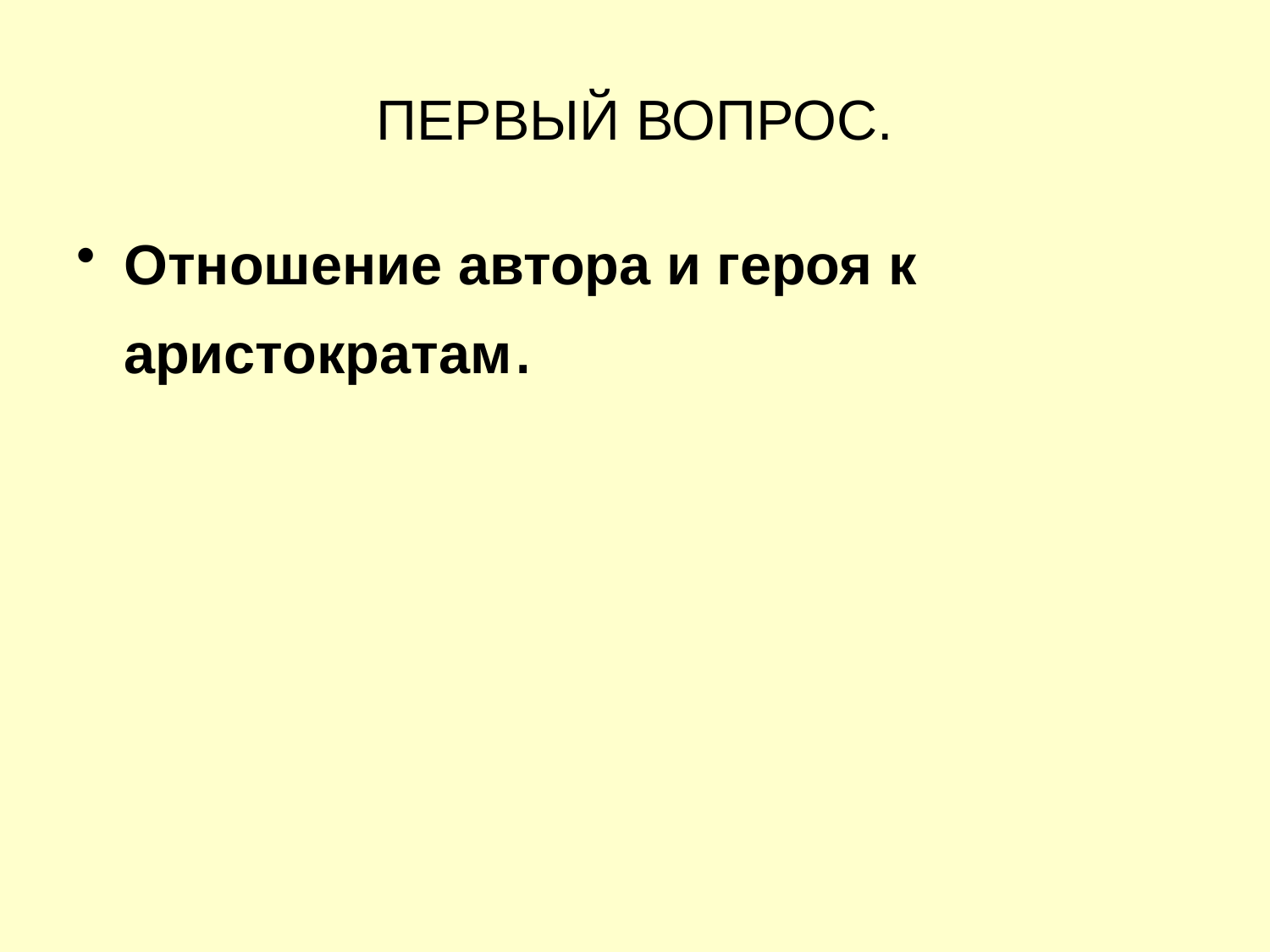

# ПЕРВЫЙ ВОПРОС.
Отношение автора и героя к аристократам.